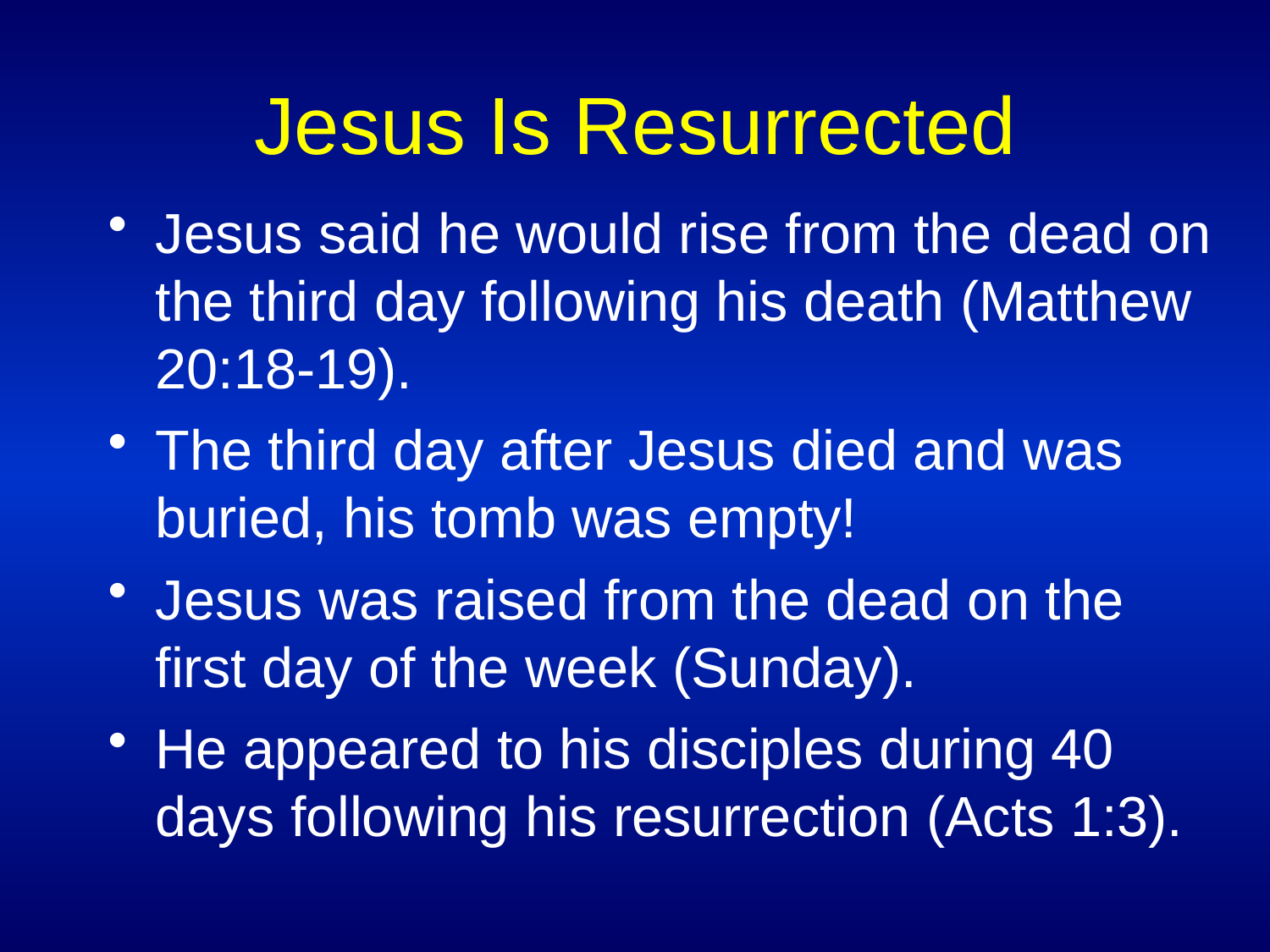

# Jesus Is Resurrected
Jesus said he would rise from the dead on the third day following his death (Matthew 20:18-19).
The third day after Jesus died and was buried, his tomb was empty!
Jesus was raised from the dead on the first day of the week (Sunday).
He appeared to his disciples during 40 days following his resurrection (Acts 1:3).